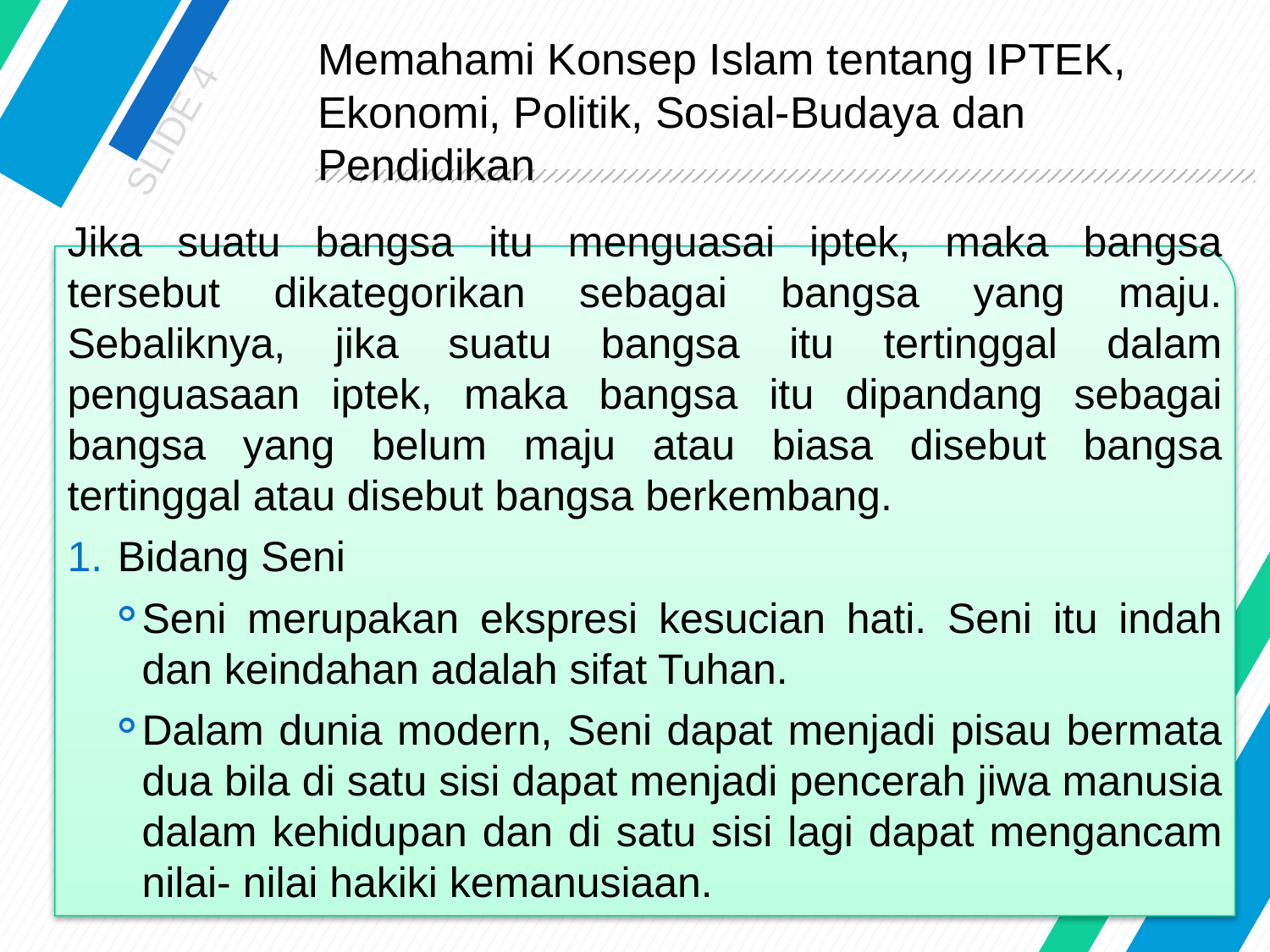

SLIDE 4
# Memahami Konsep Islam tentang IPTEK, Ekonomi, Politik, Sosial-Budaya dan Pendidikan
Jika suatu bangsa itu menguasai iptek, maka bangsa tersebut dikategorikan sebagai bangsa yang maju. Sebaliknya, jika suatu bangsa itu tertinggal dalam penguasaan iptek, maka bangsa itu dipandang sebagai bangsa yang belum maju atau biasa disebut bangsa tertinggal atau disebut bangsa berkembang.
Bidang Seni
Seni merupakan ekspresi kesucian hati. Seni itu indah dan keindahan adalah sifat Tuhan.
Dalam dunia modern, Seni dapat menjadi pisau bermata dua bila di satu sisi dapat menjadi pencerah jiwa manusia dalam kehidupan dan di satu sisi lagi dapat mengancam nilai- nilai hakiki kemanusiaan.